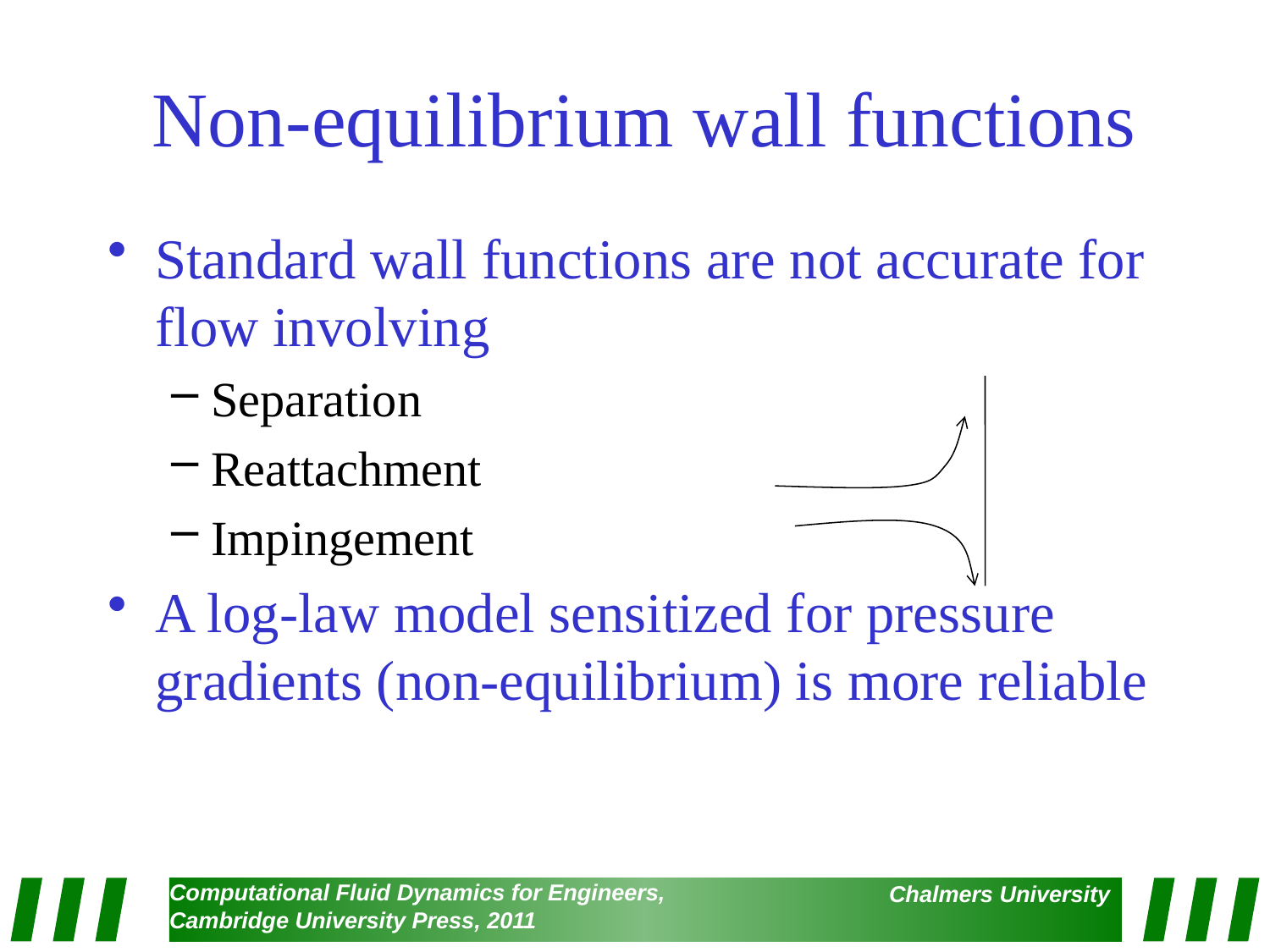

# Non-equilibrium wall functions
Standard wall functions are not accurate for flow involving
Separation
Reattachment
Impingement
A log-law model sensitized for pressure gradients (non-equilibrium) is more reliable